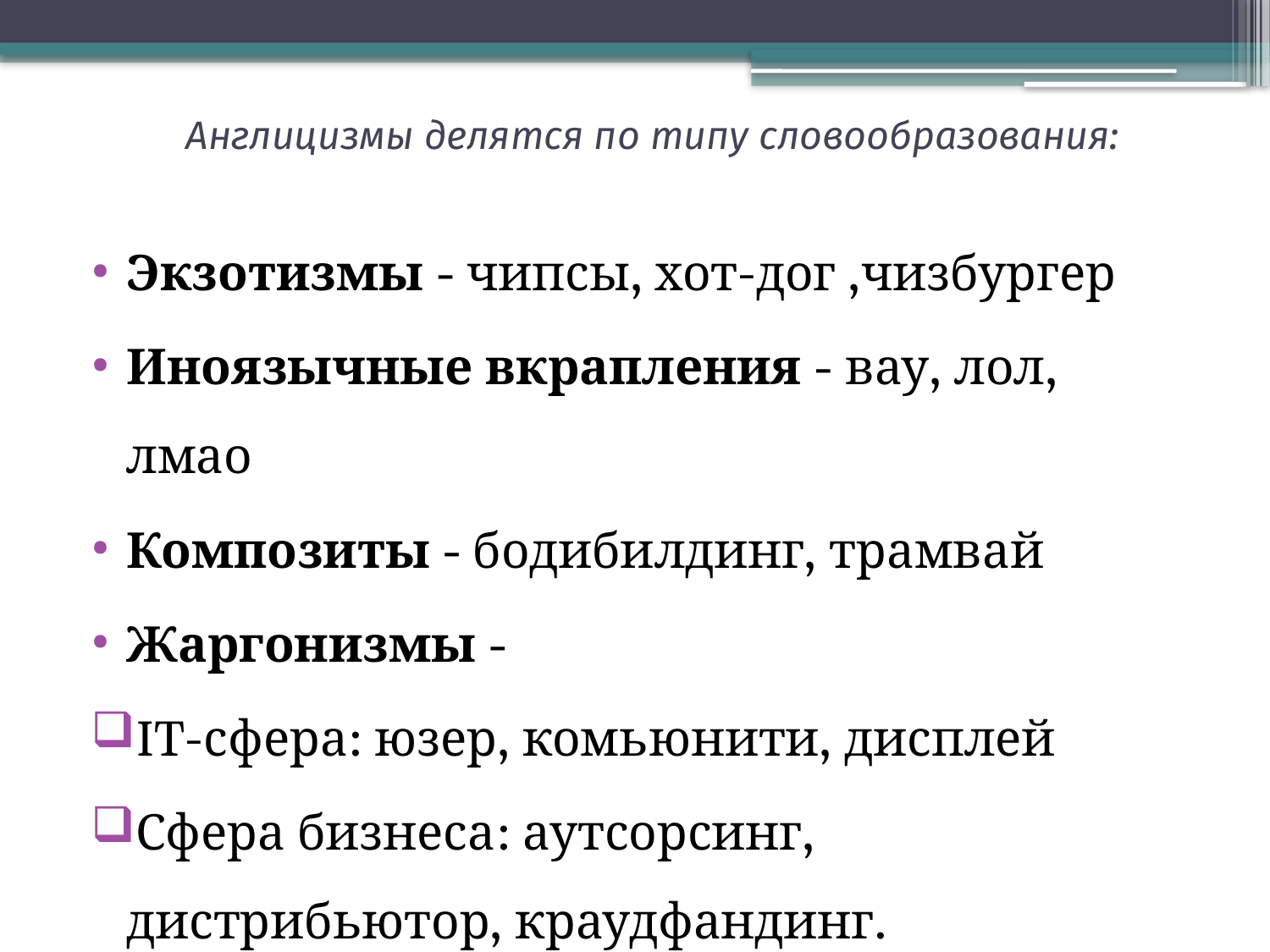

# Англицизмы делятся по типу словообразования:
Экзотизмы - чипсы, хот-дог ,чизбургер
Иноязычные вкрапления - вау, лол, лмао
Композиты - бодибилдинг, трамвай
Жаргонизмы -
IT-сфера: юзер, комьюнити, дисплей
Сфера бизнеса: аутсорсинг, дистрибьютор, краудфандинг.